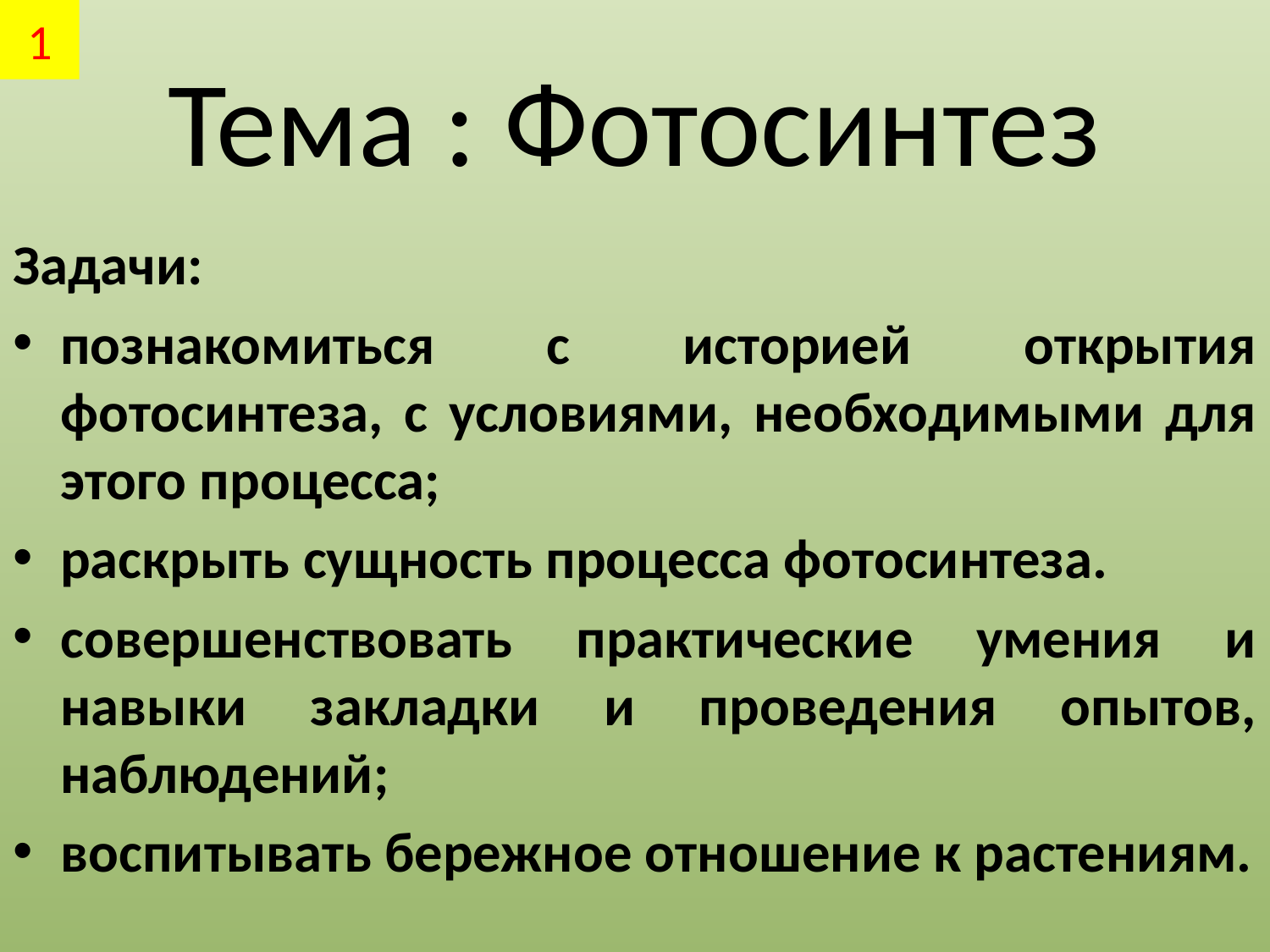

1
# Тема : Фотосинтез
Задачи:
познакомиться с историей открытия фотосинтеза, с условиями, необходимыми для этого процесса;
раскрыть сущность процесса фотосинтеза.
совершенствовать практические умения и навыки закладки и проведения опытов, наблюдений;
воспитывать бережное отношение к растениям.